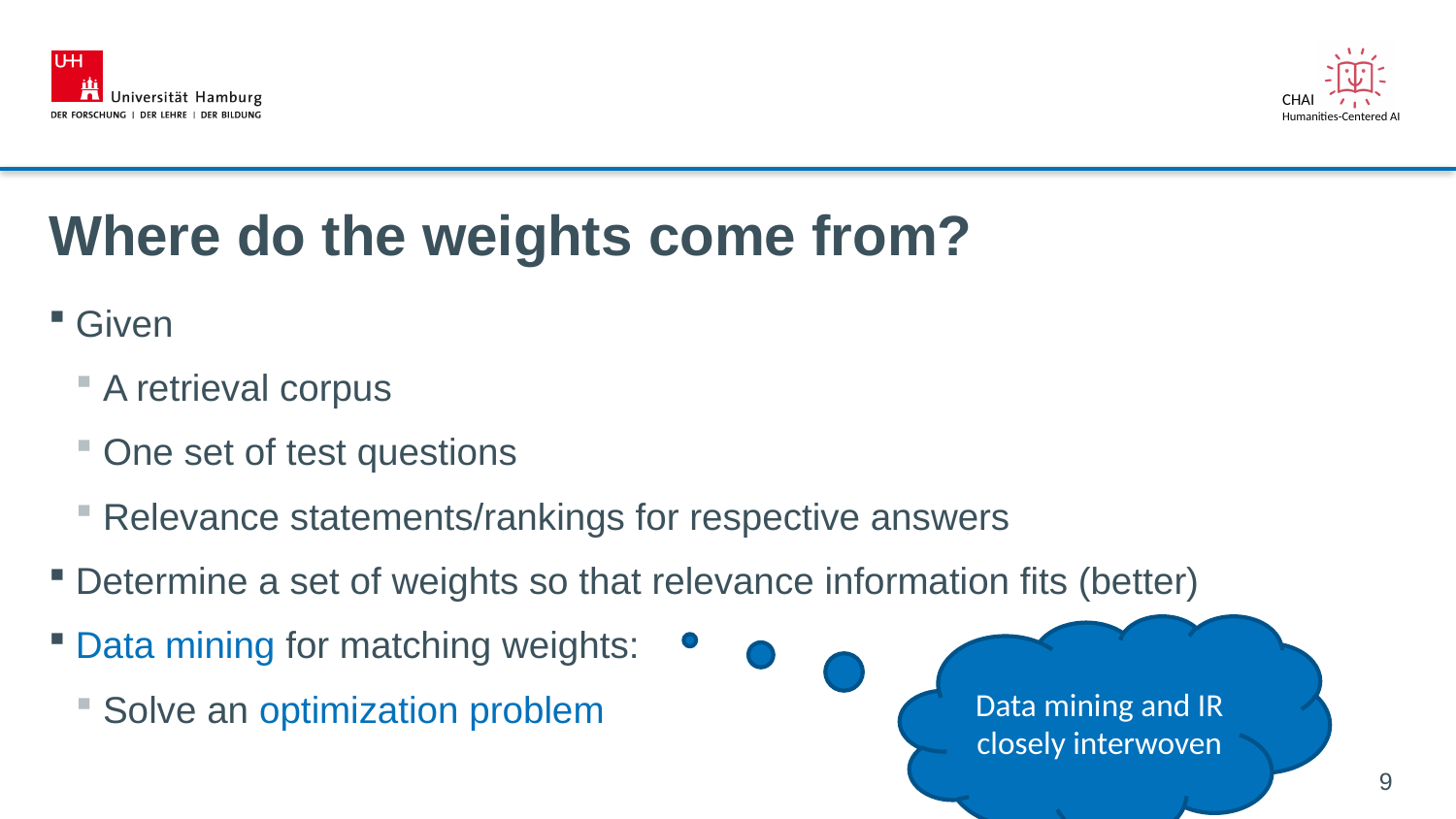

# Where do the weights come from?
Given
A retrieval corpus
One set of test questions
Relevance statements/rankings for respective answers
Determine a set of weights so that relevance information fits (better)
Data mining for matching weights:
Solve an optimization problem
Data mining and IR closely interwoven
9